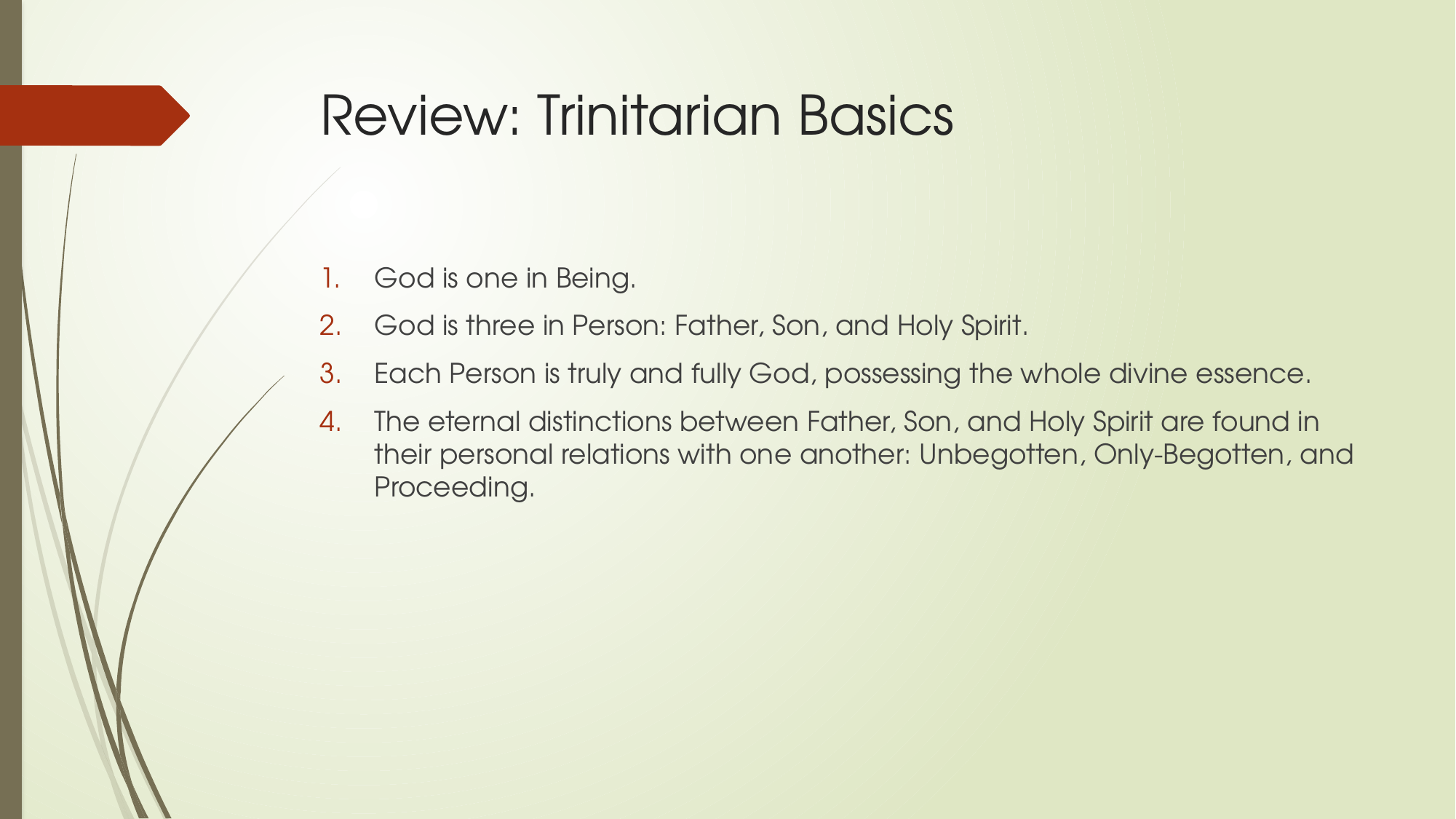

# Review: Trinitarian Basics
God is one in Being.
God is three in Person: Father, Son, and Holy Spirit.
Each Person is truly and fully God, possessing the whole divine essence.
The eternal distinctions between Father, Son, and Holy Spirit are found in their personal relations with one another: Unbegotten, Only-Begotten, and Proceeding.